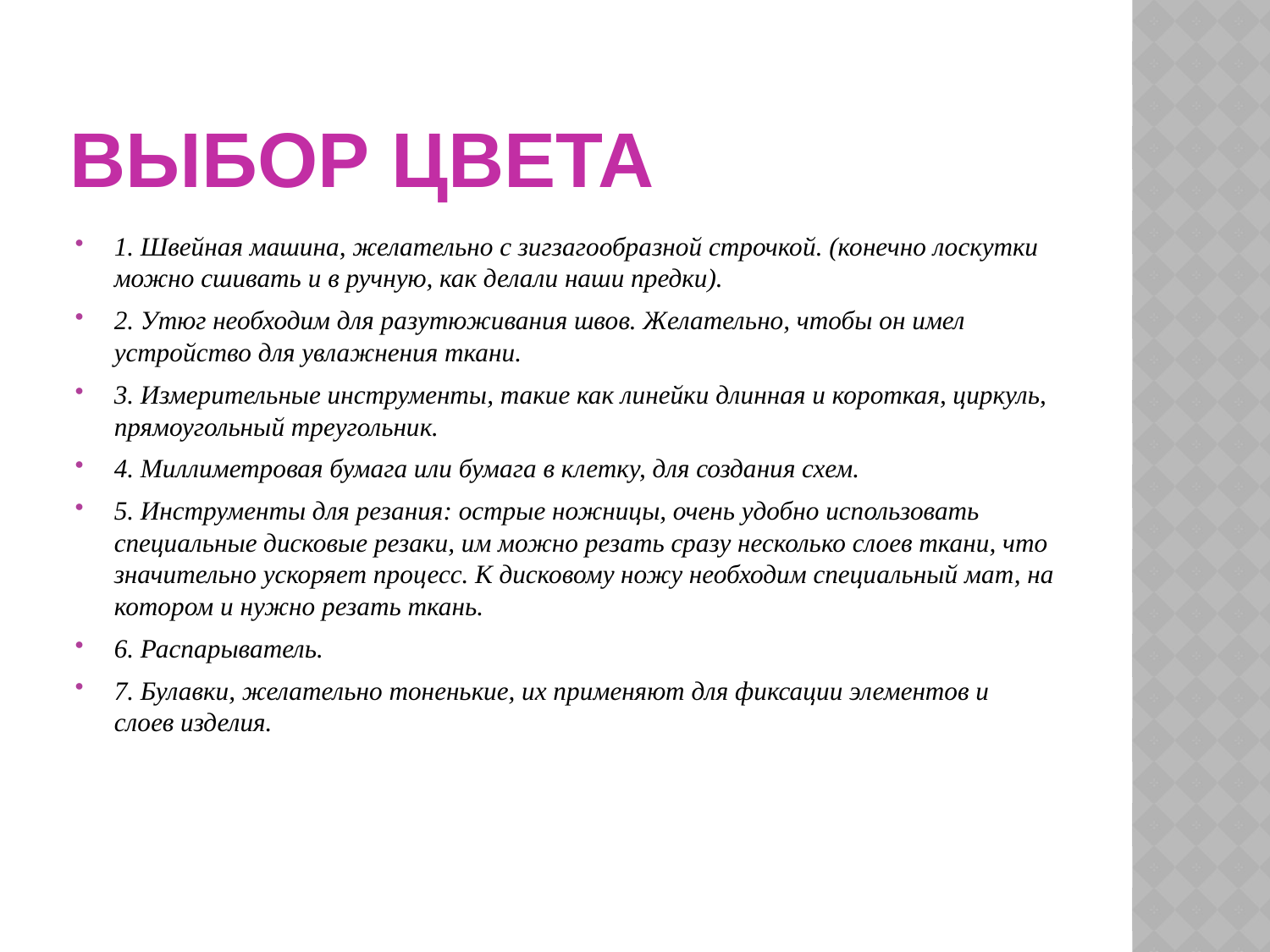

# Выбор цвета
1. Швейная машина, желательно с зигзагообразной строчкой. (конечно лоскутки можно сшивать и в ручную, как делали наши предки).
2. Утюг необходим для разутюживания швов. Желательно, чтобы он имел устройство для увлажнения ткани.
3. Измерительные инструменты, такие как линейки длинная и короткая, циркуль, прямоугольный треугольник.
4. Миллиметровая бумага или бумага в клетку, для создания схем.
5. Инструменты для резания: острые ножницы, очень удобно использовать специальные дисковые резаки, им можно резать сразу несколько слоев ткани, что значительно ускоряет процесс. К дисковому ножу необходим специальный мат, на котором и нужно резать ткань.
6. Распарыватель.
7. Булавки, желательно тоненькие, их применяют для фиксации элементов и слоев изделия.